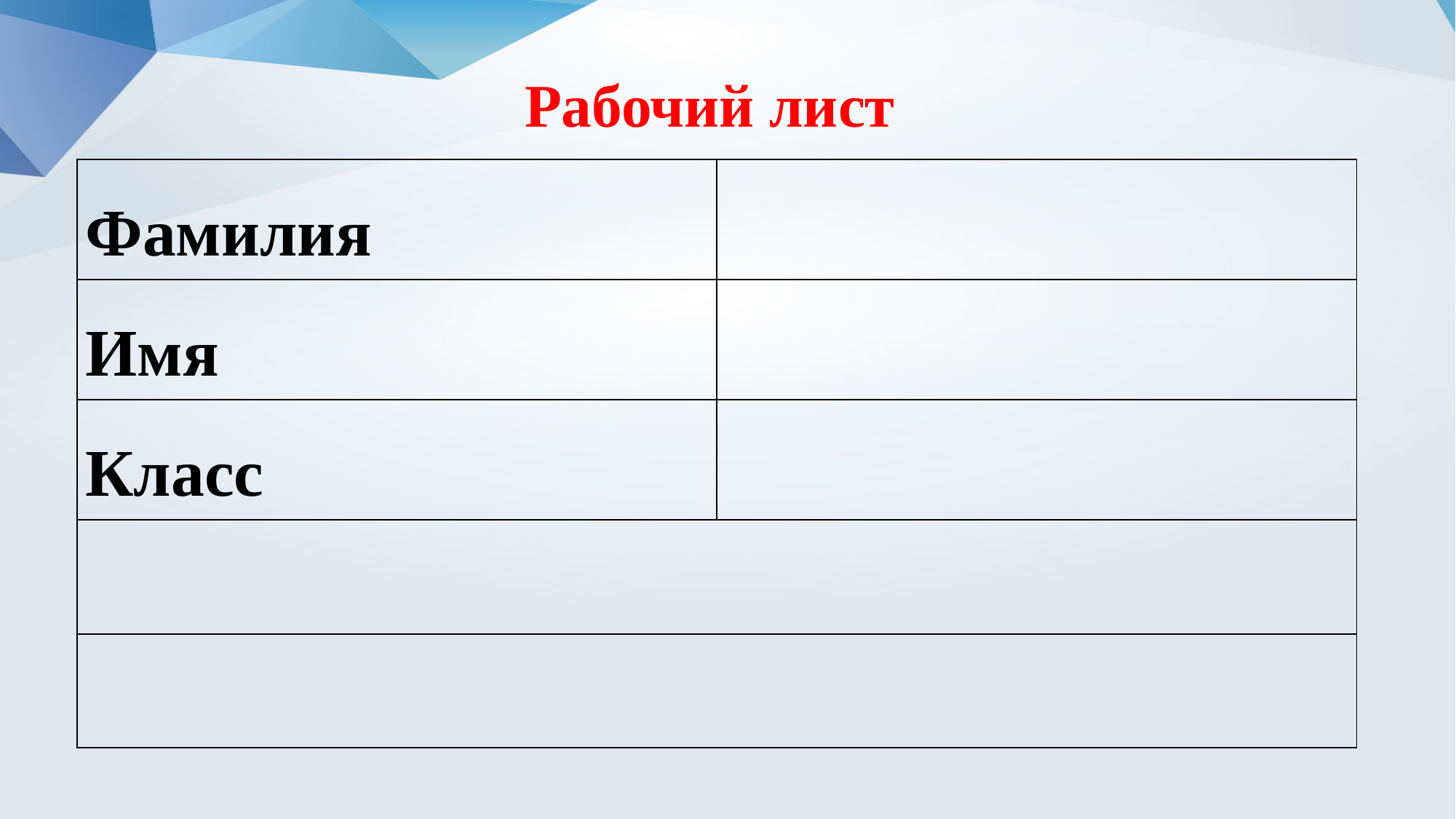

Рабочий лист
| Фамилия |  |
| --- | --- |
| Имя |  |
| Класс |  |
|  |  |
|  |  |